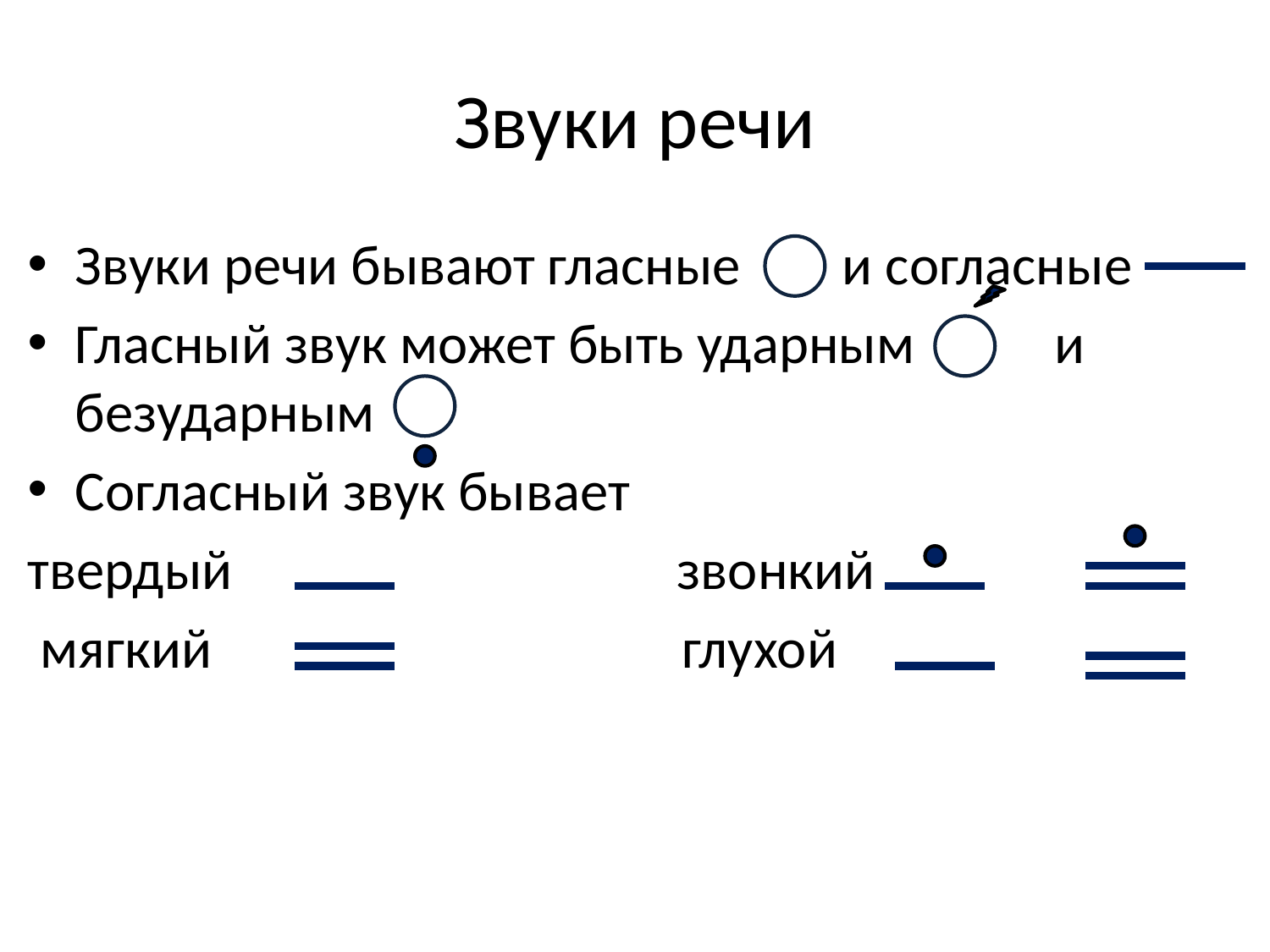

# Звуки речи
Звуки речи бывают гласные        и согласные
Гласный звук может быть ударным           и безударным
Согласный звук бывает
твердый                                   звонкий
 мягкий                                     глухой